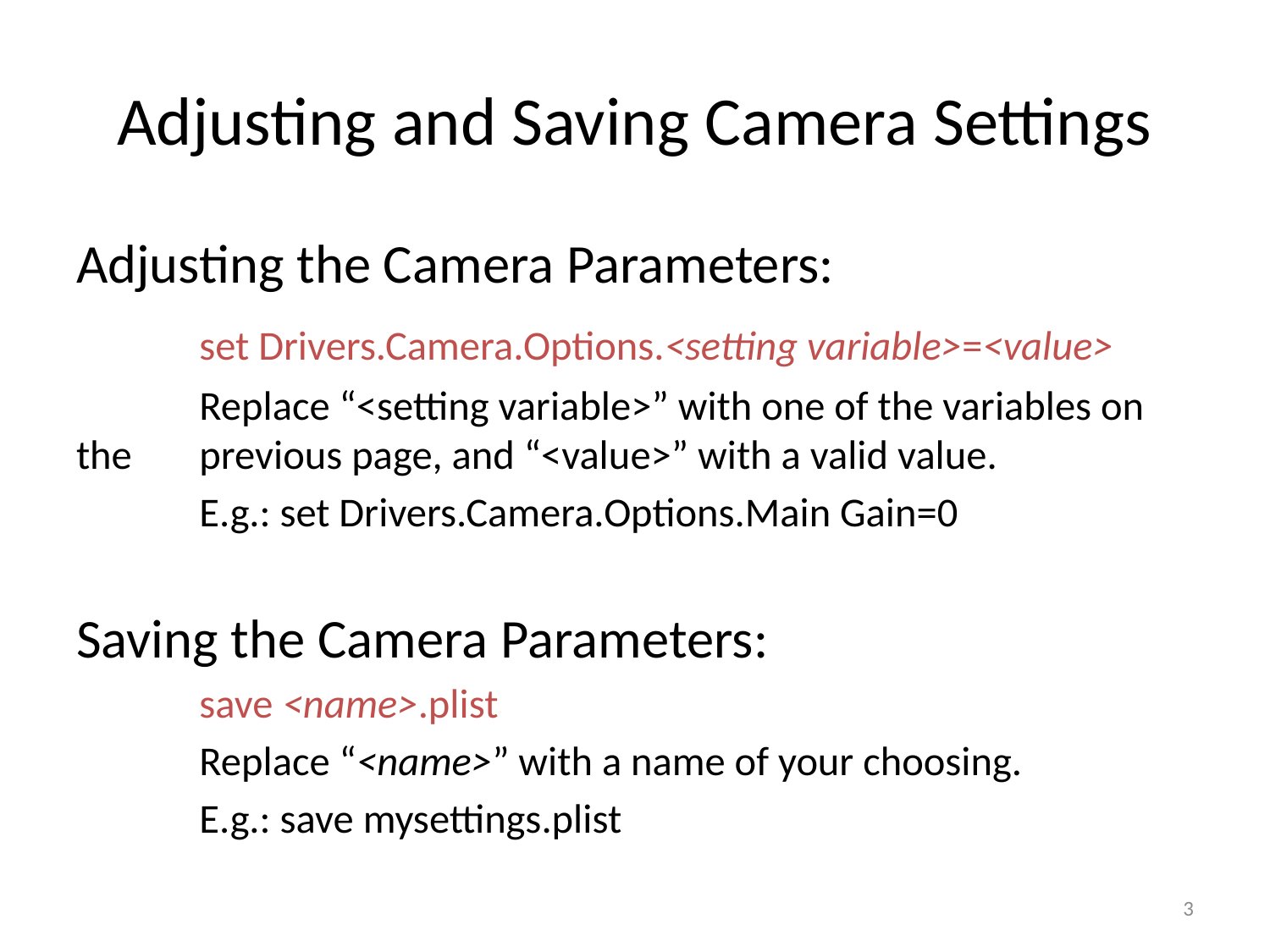

# Adjusting and Saving Camera Settings
Adjusting the Camera Parameters:
	set Drivers.Camera.Options.<setting variable>=<value>
	Replace “<setting variable>” with one of the variables on the 	previous page, and “<value>” with a valid value.
	E.g.: set Drivers.Camera.Options.Main Gain=0

Saving the Camera Parameters:
	save <name>.plist
	Replace “<name>” with a name of your choosing.
	E.g.: save mysettings.plist
3